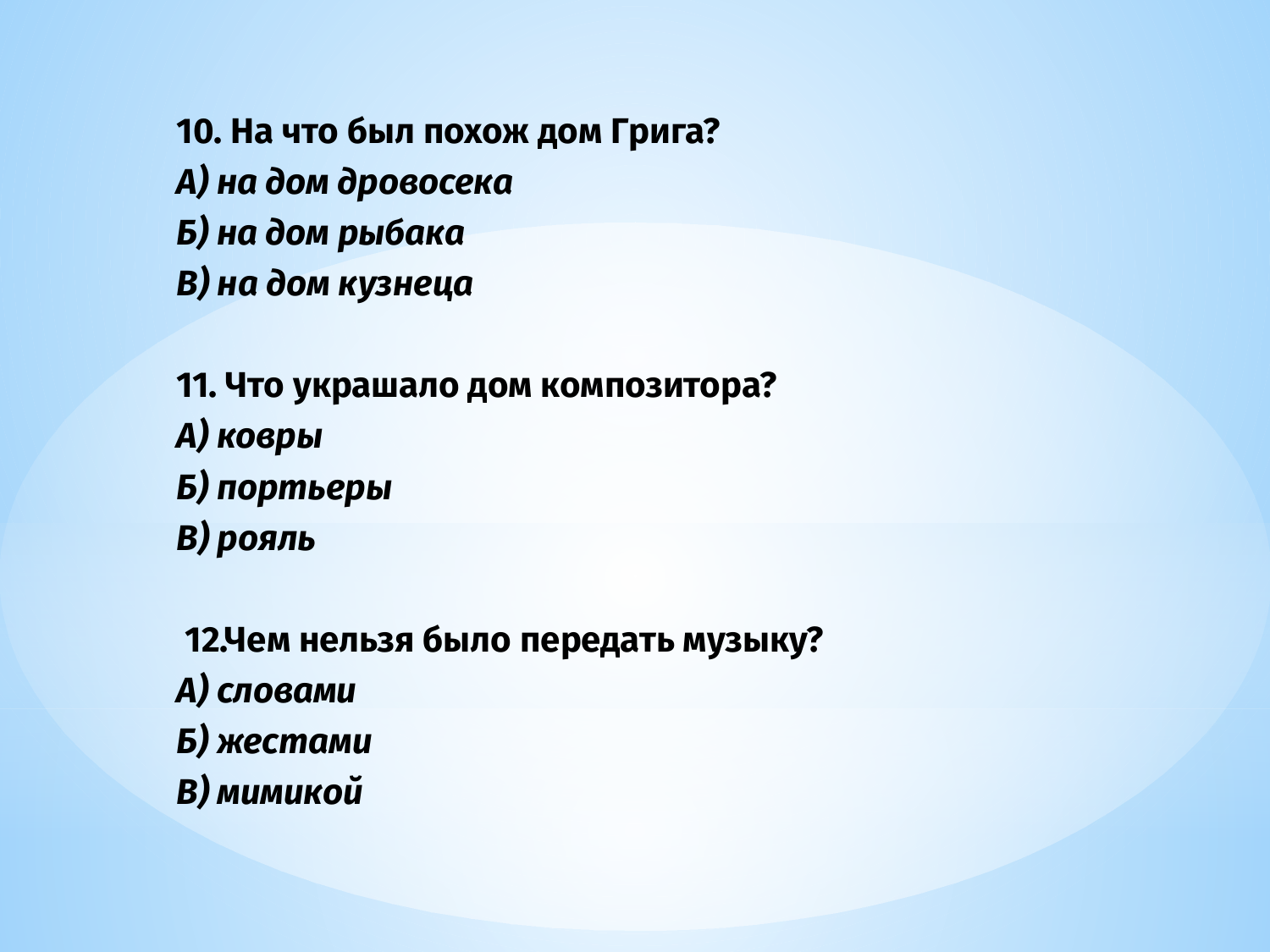

10. На что был похож дом Грига?
А) на дом дровосека
Б) на дом рыбака
В) на дом кузнеца

11. Что украшало дом композитора?
А) ковры
Б) портьеры
В) рояль

 12.Чем нельзя было передать музыку?
А) словами
Б) жестами
В) мимикой

#